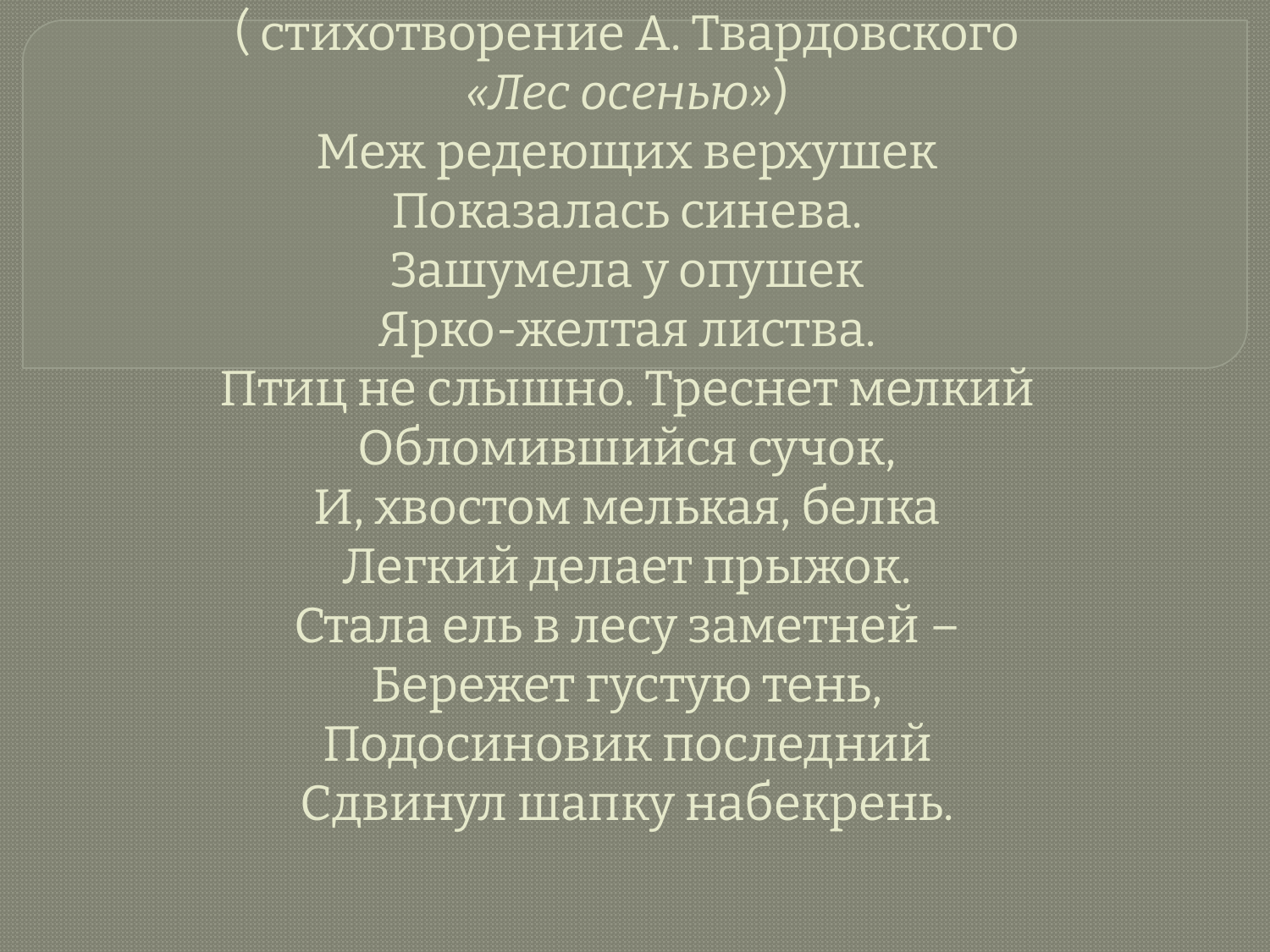

# ( стихотворение А. Твардовского «Лес осенью») Меж редеющих верхушек Показалась синева. Зашумела у опушек Ярко-желтая листва. Птиц не слышно. Треснет мелкий Обломившийся сучок, И, хвостом мелькая, белка Легкий делает прыжок. Стала ель в лесу заметней – Бережет густую тень, Подосиновик последний Сдвинул шапку набекрень.